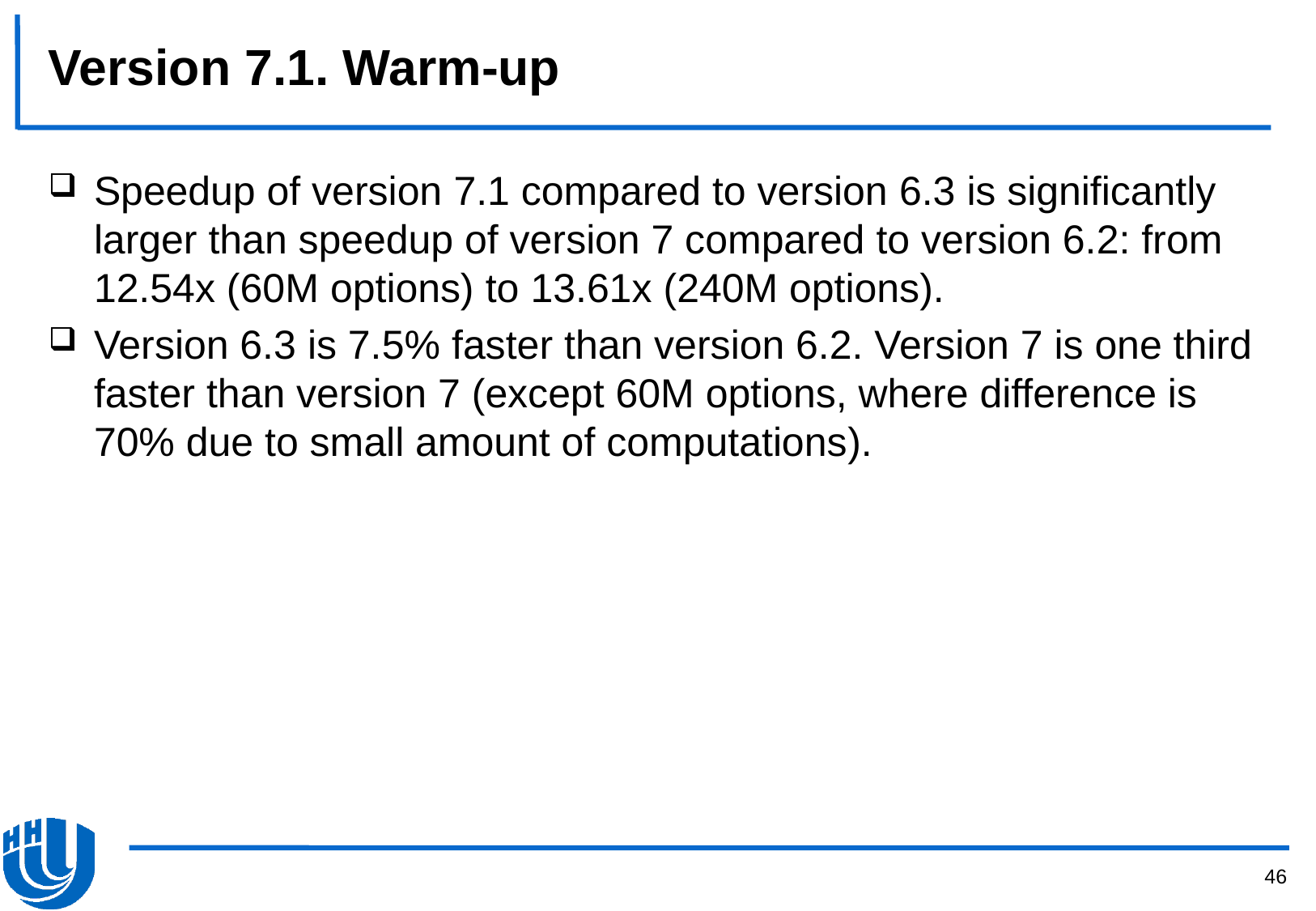

# Version 7.1. Warm-up
Speedup of version 7.1 compared to version 6.3 is significantly larger than speedup of version 7 compared to version 6.2: from 12.54x (60M options) to 13.61x (240M options).
Version 6.3 is 7.5% faster than version 6.2. Version 7 is one third faster than version 7 (except 60M options, where difference is 70% due to small amount of computations).